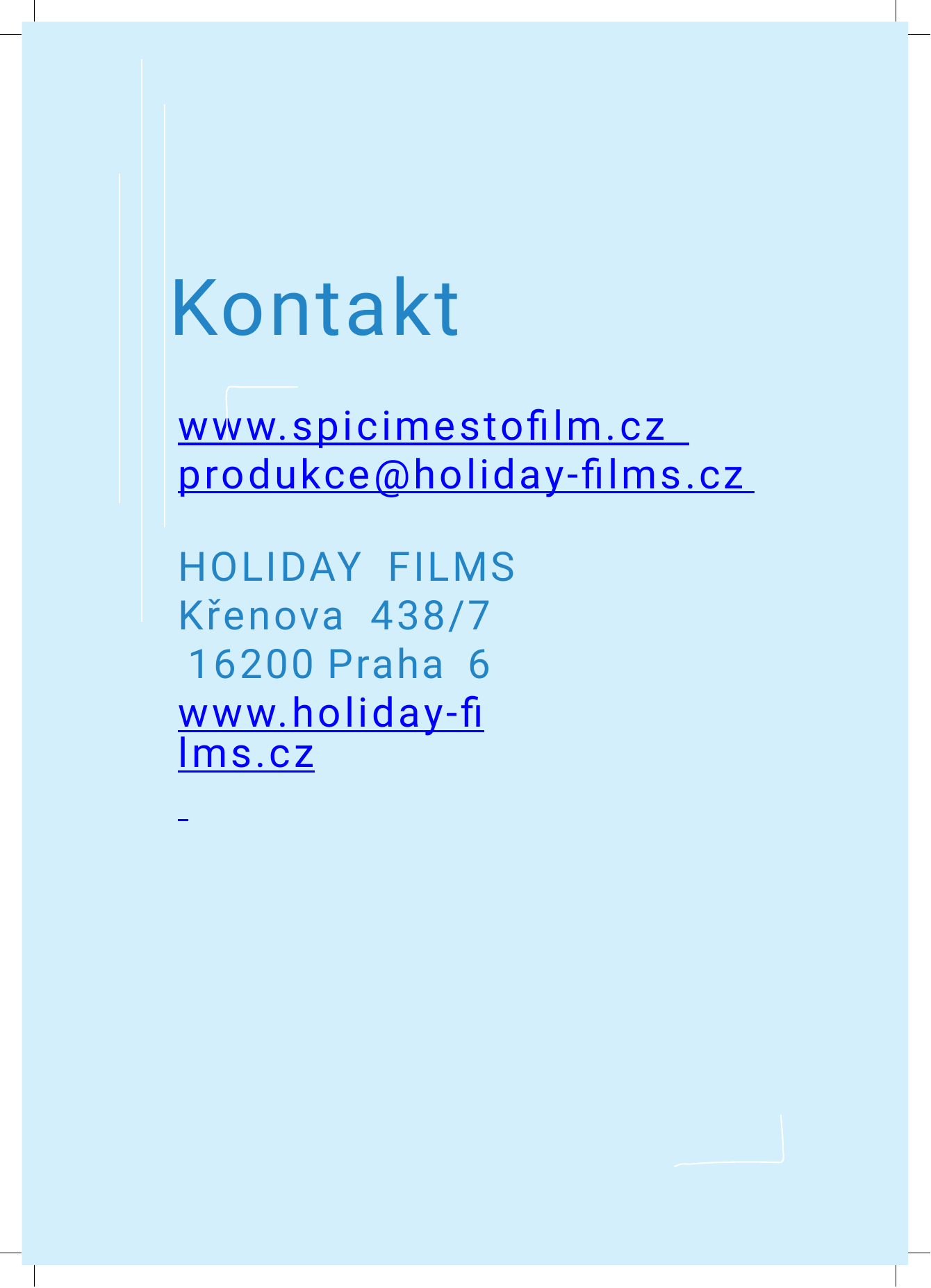

# Kontakt
www.spicimestofilm.cz  produkce@holiday-films.cz

HOLIDAY	FILMS
Křenova	438/7  16200	Praha	6
www.holiday-films.cz